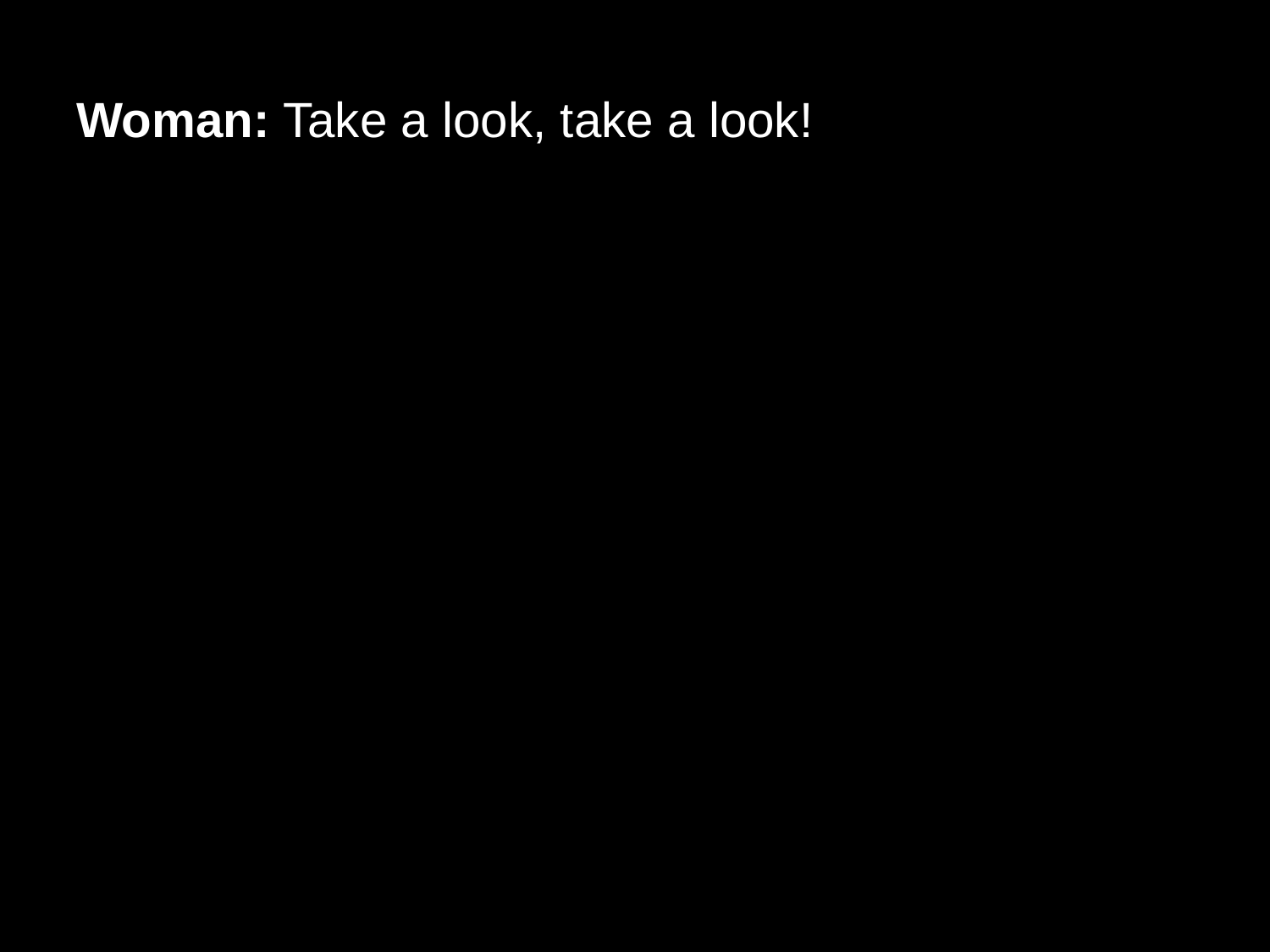

# Woman: Take a look, take a look!